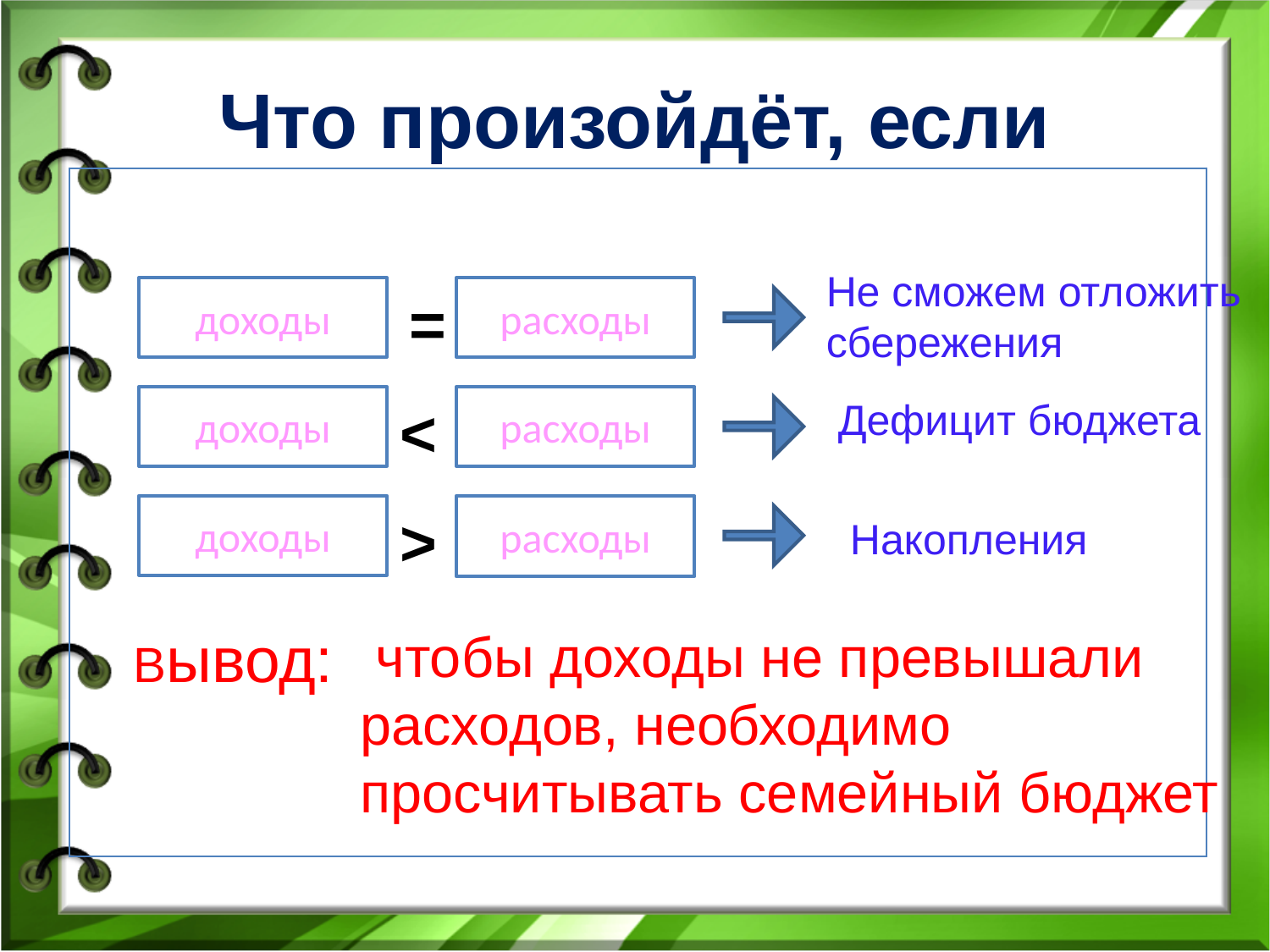

# Что произойдёт, если

Не сможем отложить сбережения
доходы
расходы
=

доходы
расходы
<
 Дефицит бюджета

>
доходы
расходы

  Накопления
Вывод:
 чтобы доходы не превышали расходов, необходимо просчитывать семейный бюджет